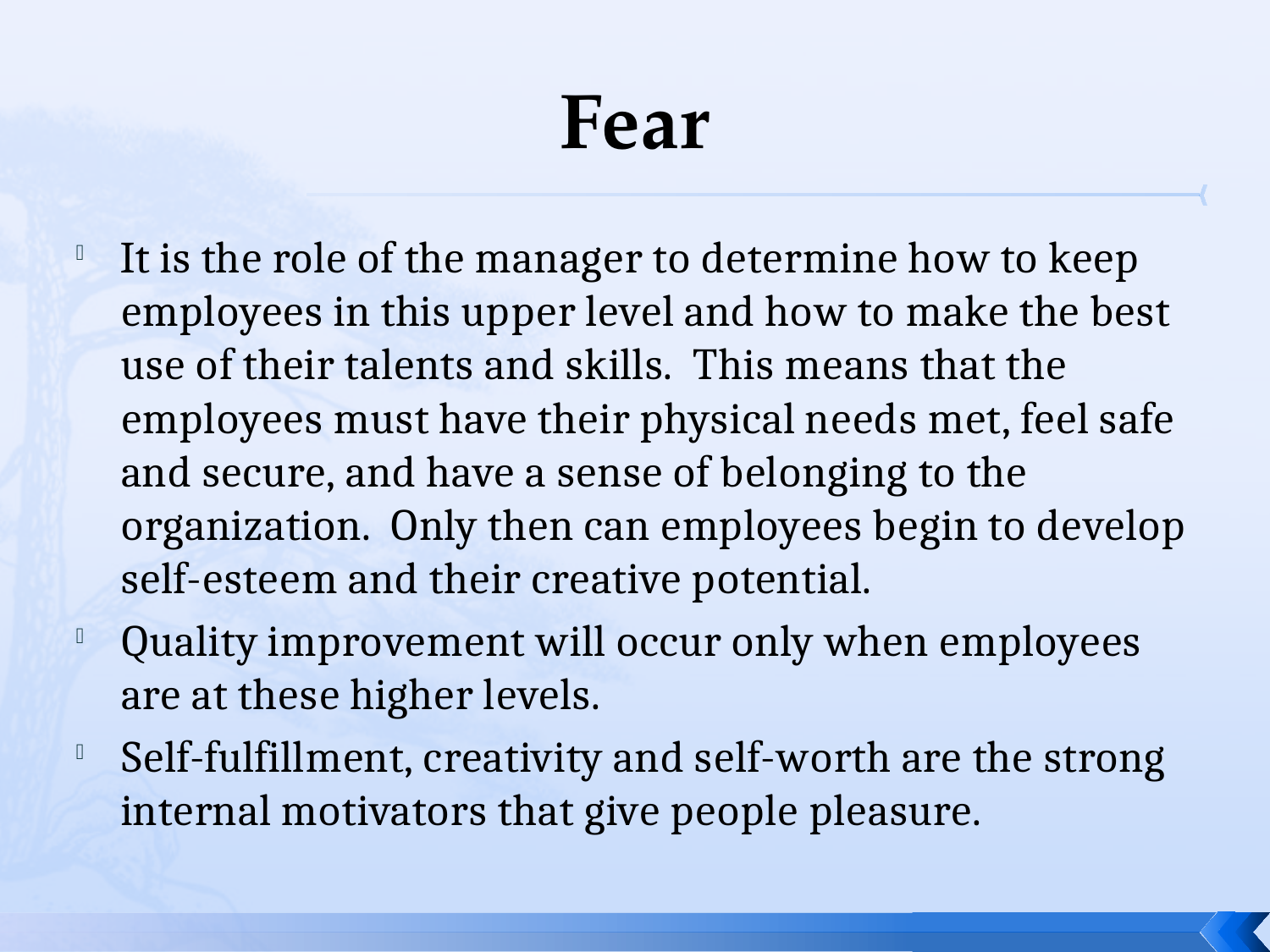

# Fear
It is the role of the manager to determine how to keep employees in this upper level and how to make the best use of their talents and skills.  This means that the employees must have their physical needs met, feel safe and secure, and have a sense of belonging to the organization.  Only then can employees begin to develop self-esteem and their creative potential.
Quality improvement will occur only when employees are at these higher levels.
Self-fulfillment, creativity and self-worth are the strong internal motivators that give people pleasure.